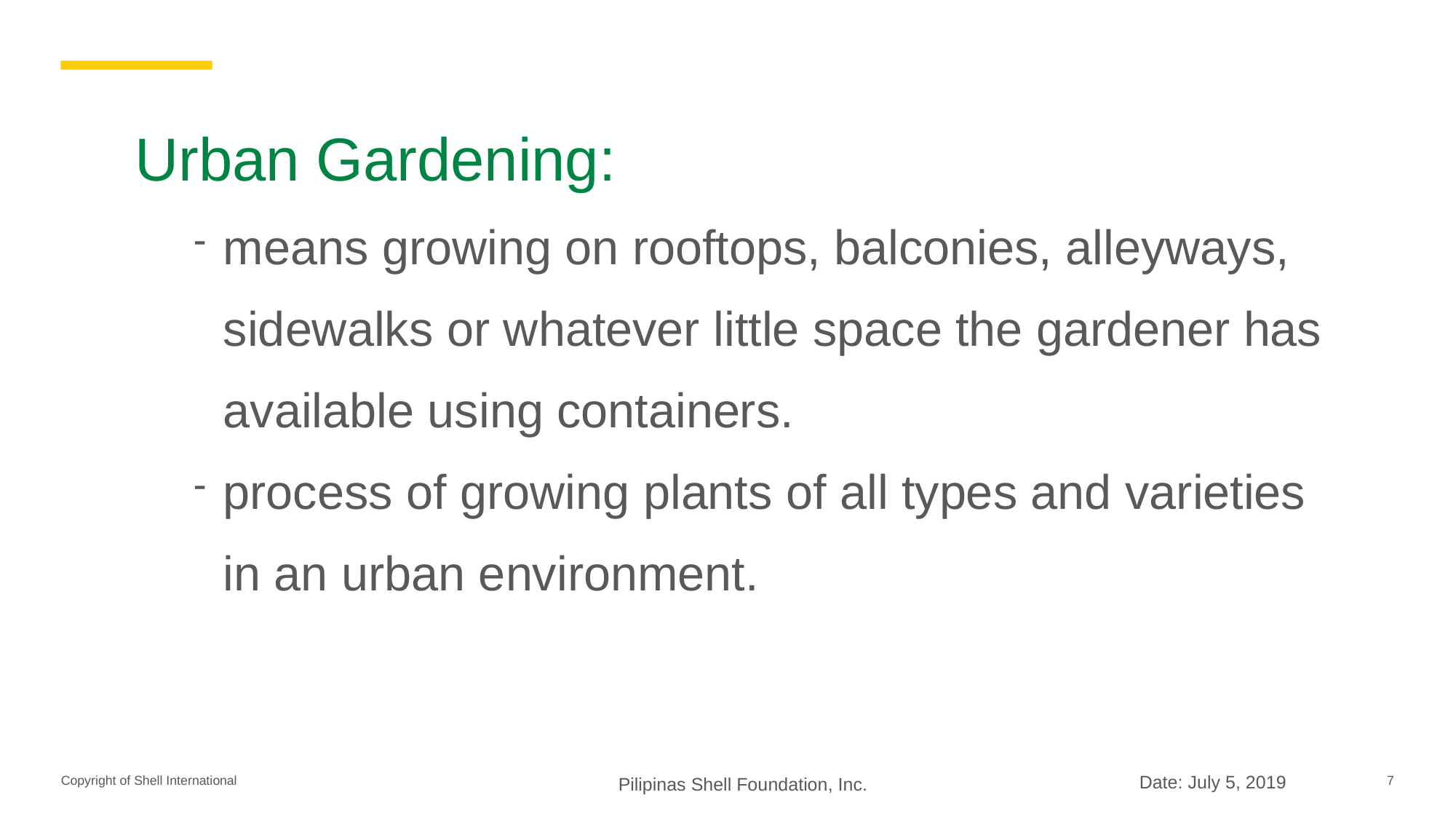

Urban Gardening:
means growing on rooftops, balconies, alleyways, sidewalks or whatever little space the gardener has available using containers.
process of growing plants of all types and varieties in an urban environment.

Date: July 5, 2019
Pilipinas Shell Foundation, Inc.
7